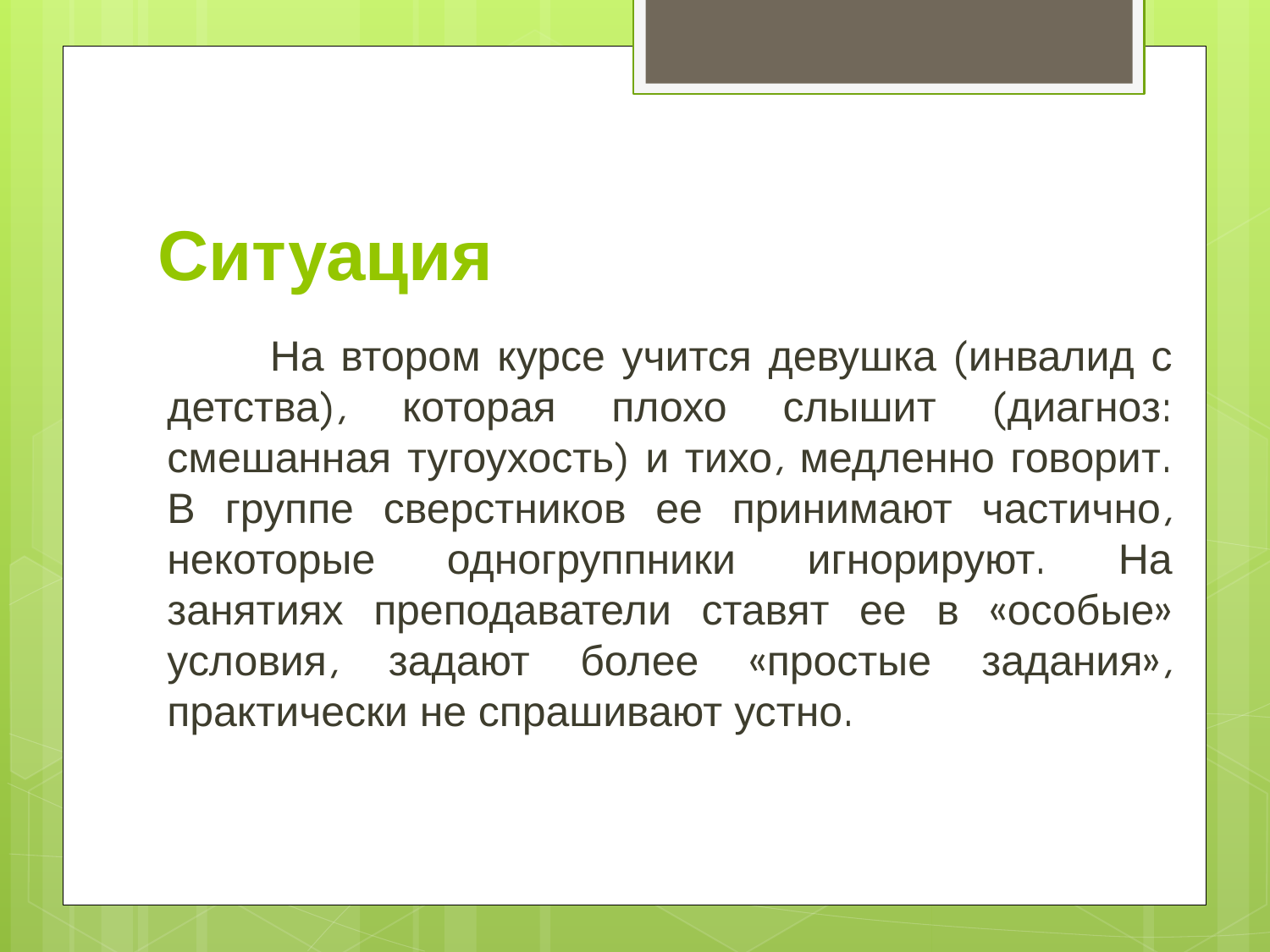

# Ситуация
На втором курсе учится девушка (инвалид с детства), которая плохо слышит (диагноз: смешанная тугоухость) и тихо, медленно говорит. В группе сверстников ее принимают частично, некоторые одногруппники игнорируют. На занятиях преподаватели ставят ее в «особые» условия, задают более «простые задания», практически не спрашивают устно.